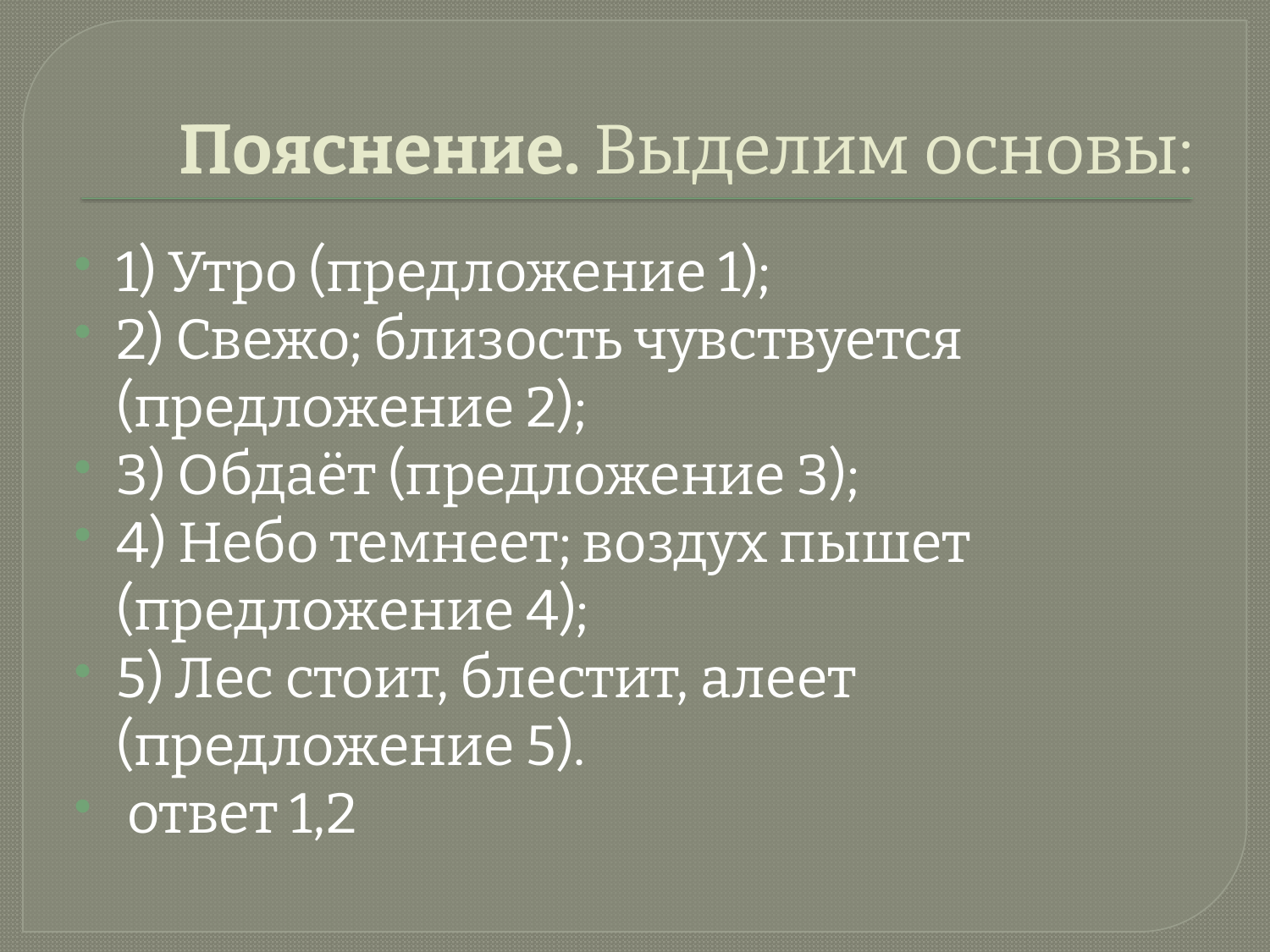

# Пояснение. Выделим основы:
1) Утро (предложение 1);
2) Свежо; близость чувствуется (предложение 2);
3) Обдаёт (предложение 3);
4) Небо темнеет; воздух пышет (предложение 4);
5) Лес стоит, блестит, алеет (предложение 5).
 ответ 1,2